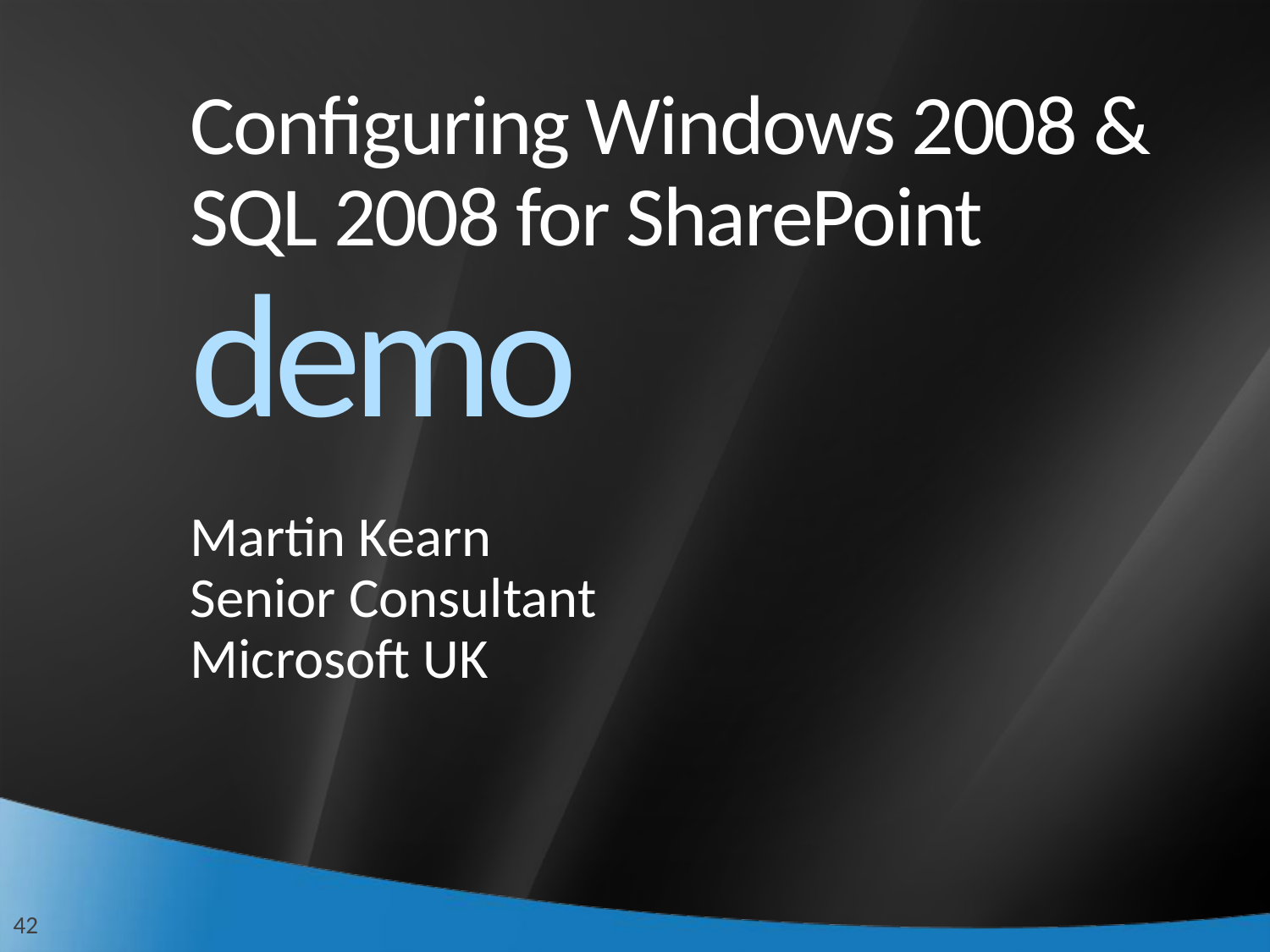

# Configuring Windows 2008 & SQL 2008 for SharePoint
demo
Martin Kearn
Senior Consultant
Microsoft UK